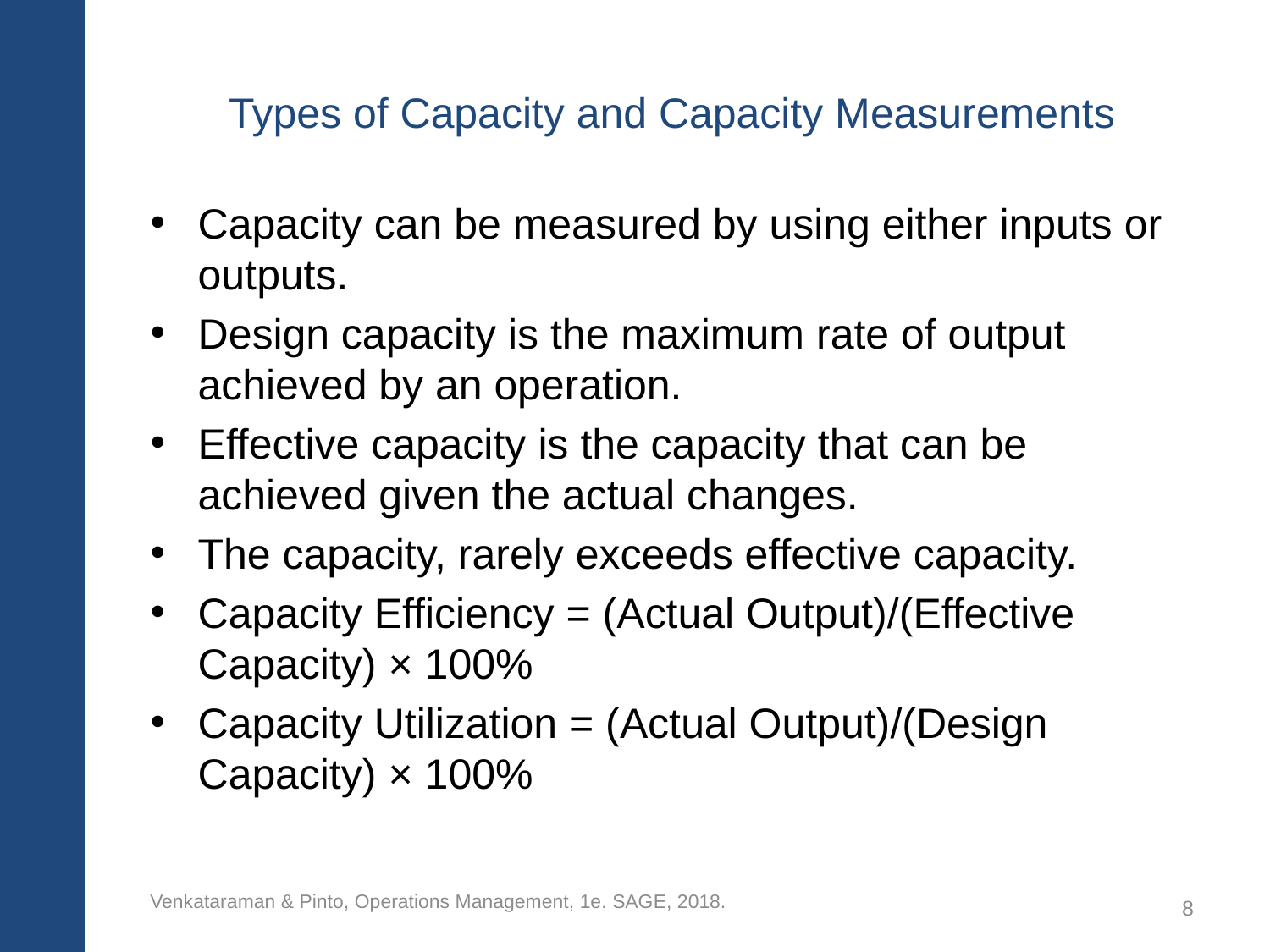

# Types of Capacity and Capacity Measurements
Capacity can be measured by using either inputs or outputs.
Design capacity is the maximum rate of output achieved by an operation.
Effective capacity is the capacity that can be achieved given the actual changes.
The capacity, rarely exceeds effective capacity.
Capacity Efficiency = (Actual Output)/(Effective Capacity) × 100%
Capacity Utilization = (Actual Output)/(Design Capacity) × 100%

Venkataraman & Pinto, Operations Management, 1e. SAGE, 2018.
8